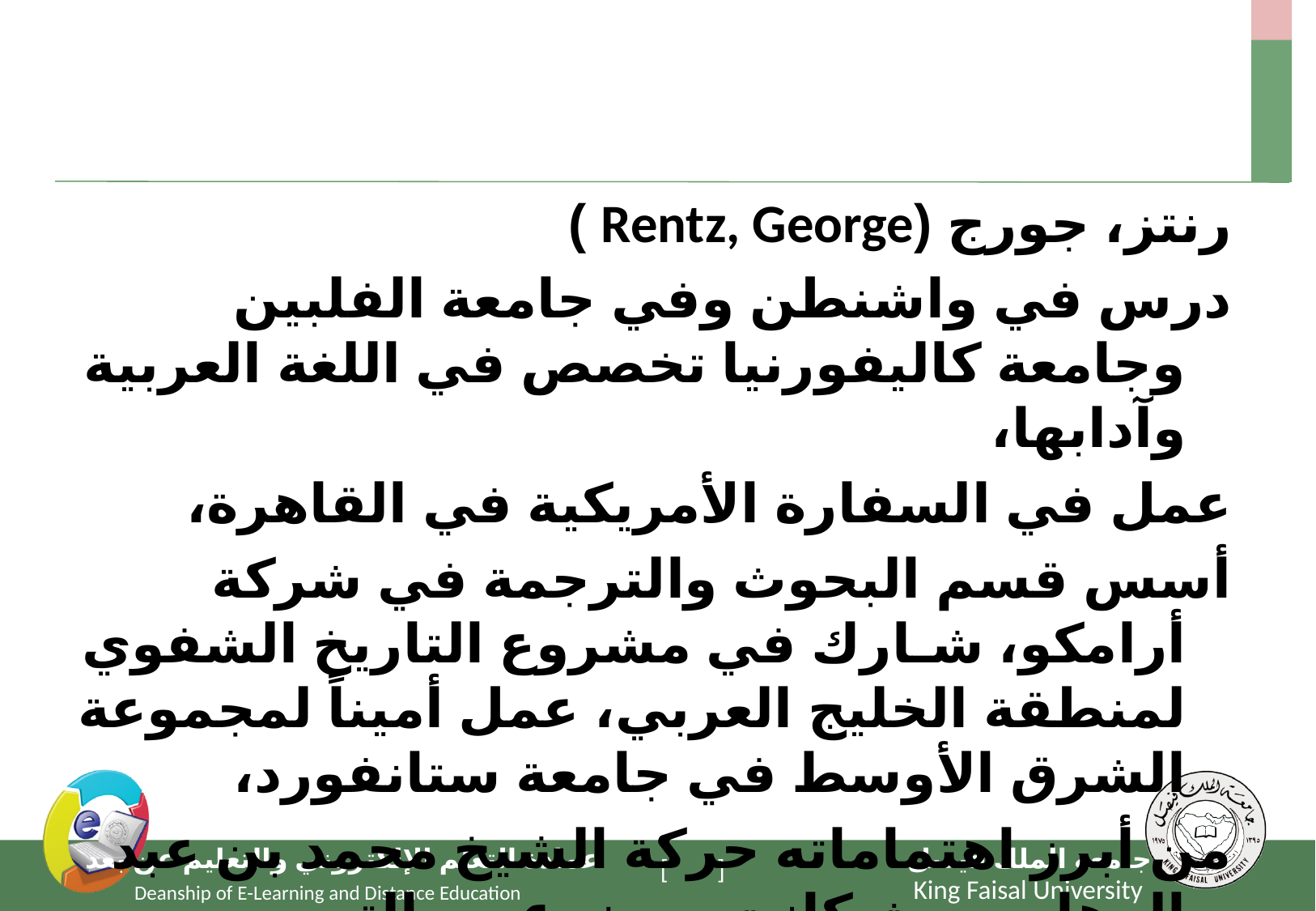

#
رنتز، جورج (Rentz, George )
درس في واشنطن وفي جامعة الفلبين وجامعة كاليفورنيا تخصص في اللغة العربية وآدابها،
عمل في السفارة الأمريكية في القاهرة،
أسس قسم البحوث والترجمة في شركة أرامكو، شـارك في مشروع التاريخ الشفوي لمنطقة الخليج العربي، عمل أميناً لمجموعة الشرق الأوسط في جامعة ستانفورد،
من أبرز اهتماماته حركة الشيخ محمد بن عبد الوهاب حيث كانت موضوع رسالته للدكتوراه، وله كتابات كثيرة عن الجزيرة العربية من النواحي التاريخية والجغرافية.